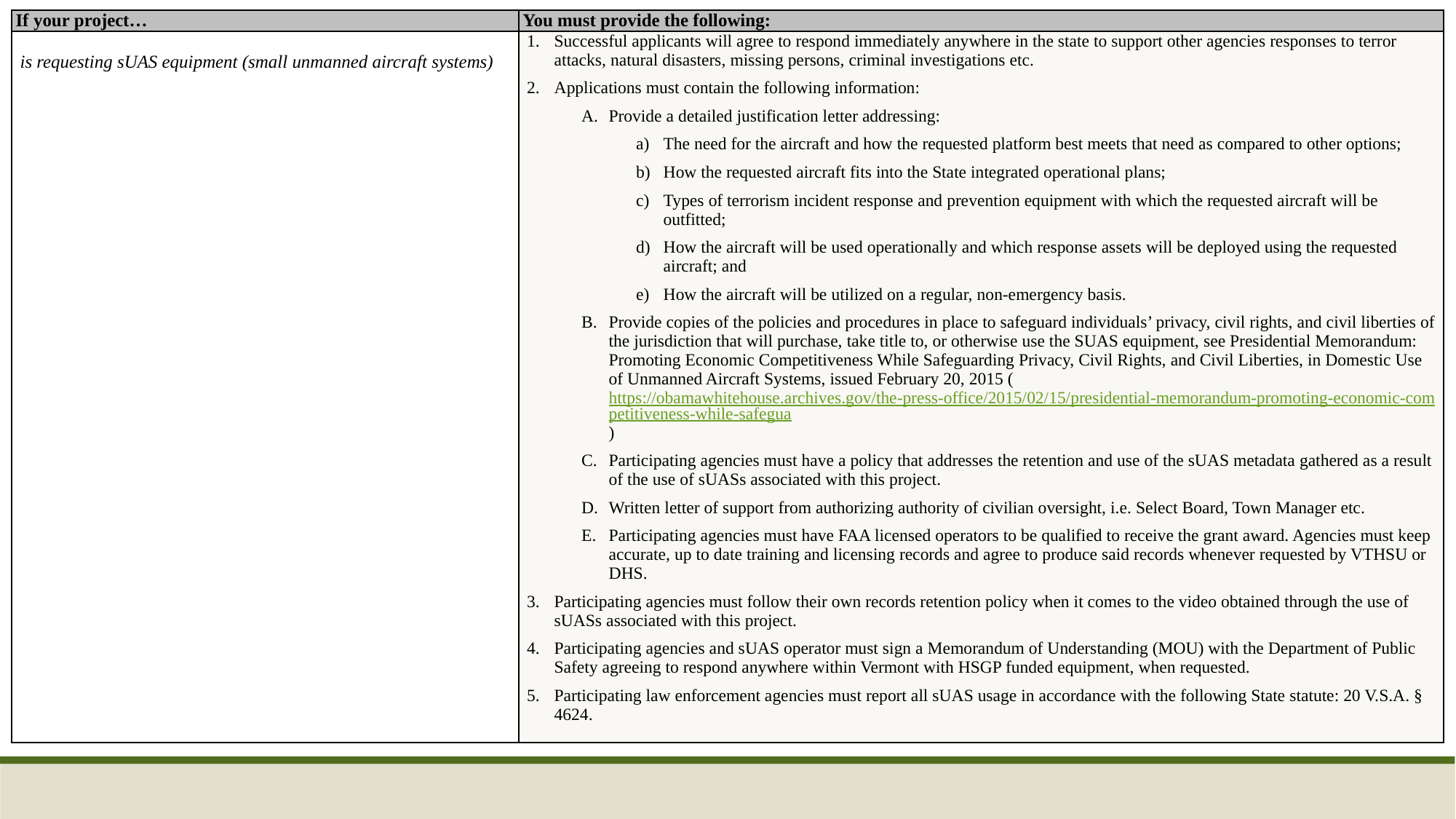

| If your project… | You must provide the following: |
| --- | --- |
| is requesting sUAS equipment (small unmanned aircraft systems) | Successful applicants will agree to respond immediately anywhere in the state to support other agencies responses to terror attacks, natural disasters, missing persons, criminal investigations etc. Applications must contain the following information: Provide a detailed justification letter addressing: The need for the aircraft and how the requested platform best meets that need as compared to other options; How the requested aircraft fits into the State integrated operational plans; Types of terrorism incident response and prevention equipment with which the requested aircraft will be outfitted; How the aircraft will be used operationally and which response assets will be deployed using the requested aircraft; and How the aircraft will be utilized on a regular, non-emergency basis. Provide copies of the policies and procedures in place to safeguard individuals’ privacy, civil rights, and civil liberties of the jurisdiction that will purchase, take title to, or otherwise use the SUAS equipment, see Presidential Memorandum: Promoting Economic Competitiveness While Safeguarding Privacy, Civil Rights, and Civil Liberties, in Domestic Use of Unmanned Aircraft Systems, issued February 20, 2015 (https://obamawhitehouse.archives.gov/the-press-office/2015/02/15/presidential-memorandum-promoting-economic-competitiveness-while-safegua) Participating agencies must have a policy that addresses the retention and use of the sUAS metadata gathered as a result of the use of sUASs associated with this project. Written letter of support from authorizing authority of civilian oversight, i.e. Select Board, Town Manager etc. Participating agencies must have FAA licensed operators to be qualified to receive the grant award. Agencies must keep accurate, up to date training and licensing records and agree to produce said records whenever requested by VTHSU or DHS. Participating agencies must follow their own records retention policy when it comes to the video obtained through the use of sUASs associated with this project. Participating agencies and sUAS operator must sign a Memorandum of Understanding (MOU) with the Department of Public Safety agreeing to respond anywhere within Vermont with HSGP funded equipment, when requested. Participating law enforcement agencies must report all sUAS usage in accordance with the following State statute: 20 V.S.A. § 4624. |